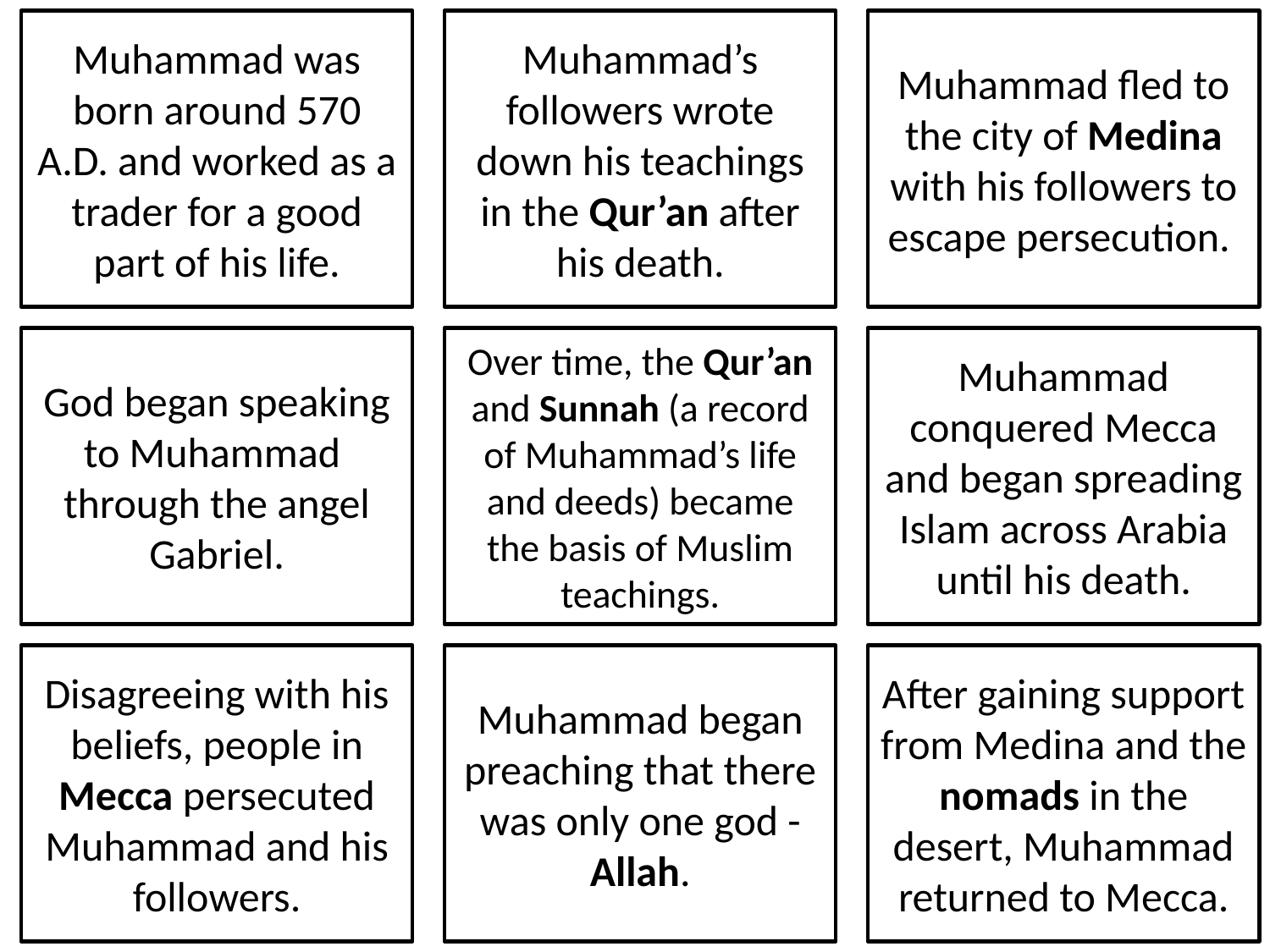

Muhammad was born around 570 A.D. and worked as a trader for a good part of his life.
Muhammad’s followers wrote down his teachings in the Qur’an after his death.
Muhammad fled to the city of Medina with his followers to escape persecution.
God began speaking to Muhammad
through the angel Gabriel.
Over time, the Qur’an and Sunnah (a record of Muhammad’s life and deeds) became the basis of Muslim teachings.
Muhammad conquered Mecca and began spreading Islam across Arabia until his death.
Disagreeing with his beliefs, people in Mecca persecuted Muhammad and his followers.
Muhammad began preaching that there was only one god - Allah.
After gaining support from Medina and the nomads in the desert, Muhammad returned to Mecca.